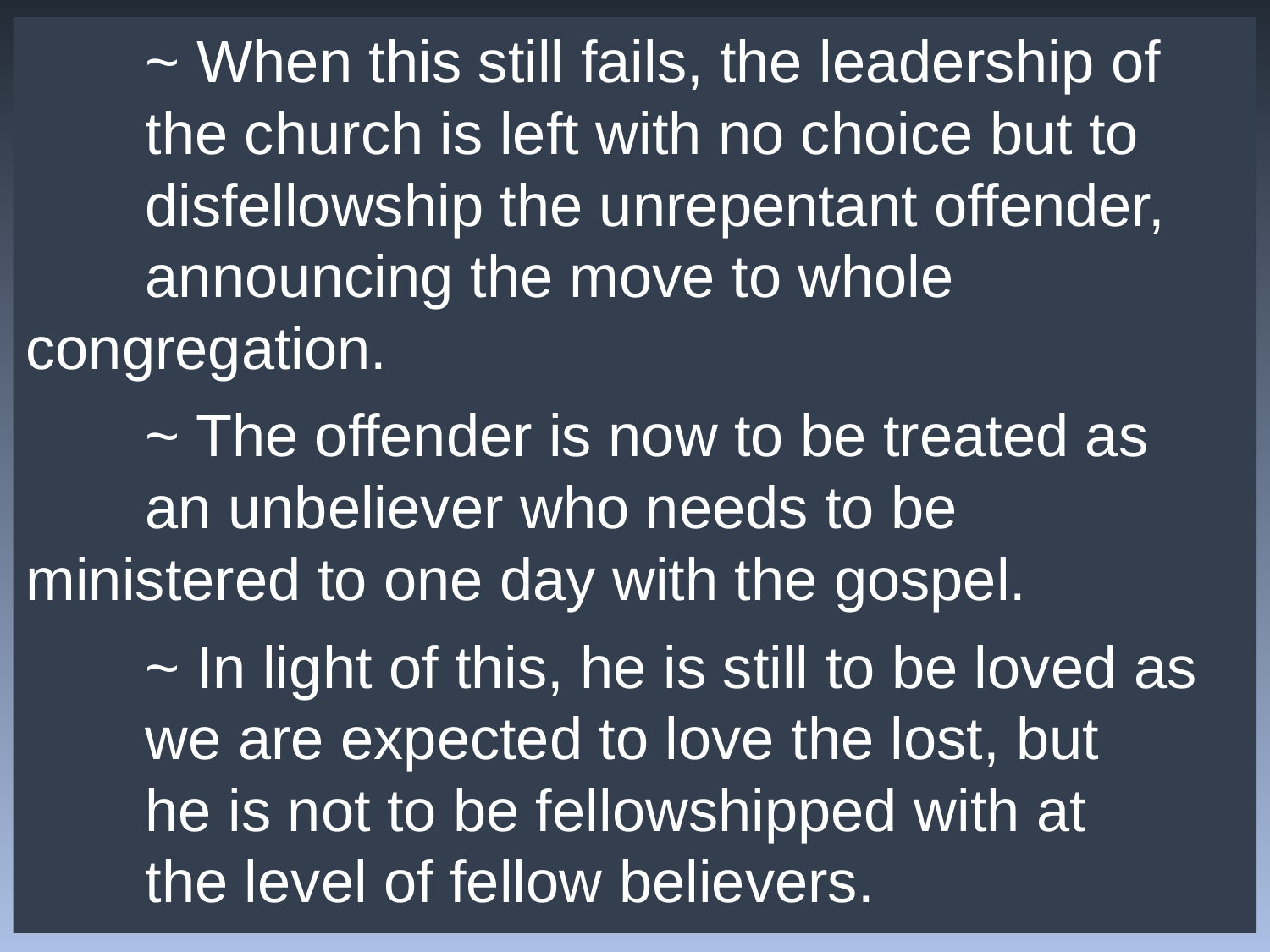

~ When this still fails, the leadership of 		the church is left with no choice but to 		disfellowship the unrepentant offender, 		announcing the move to whole 				congregation.
	~ The offender is now to be treated as 		an unbeliever who needs to be 				ministered to one day with the gospel.
	~ In light of this, he is still to be loved as 		we are expected to love the lost, but 		he is not to be fellowshipped with at 		the level of fellow believers.